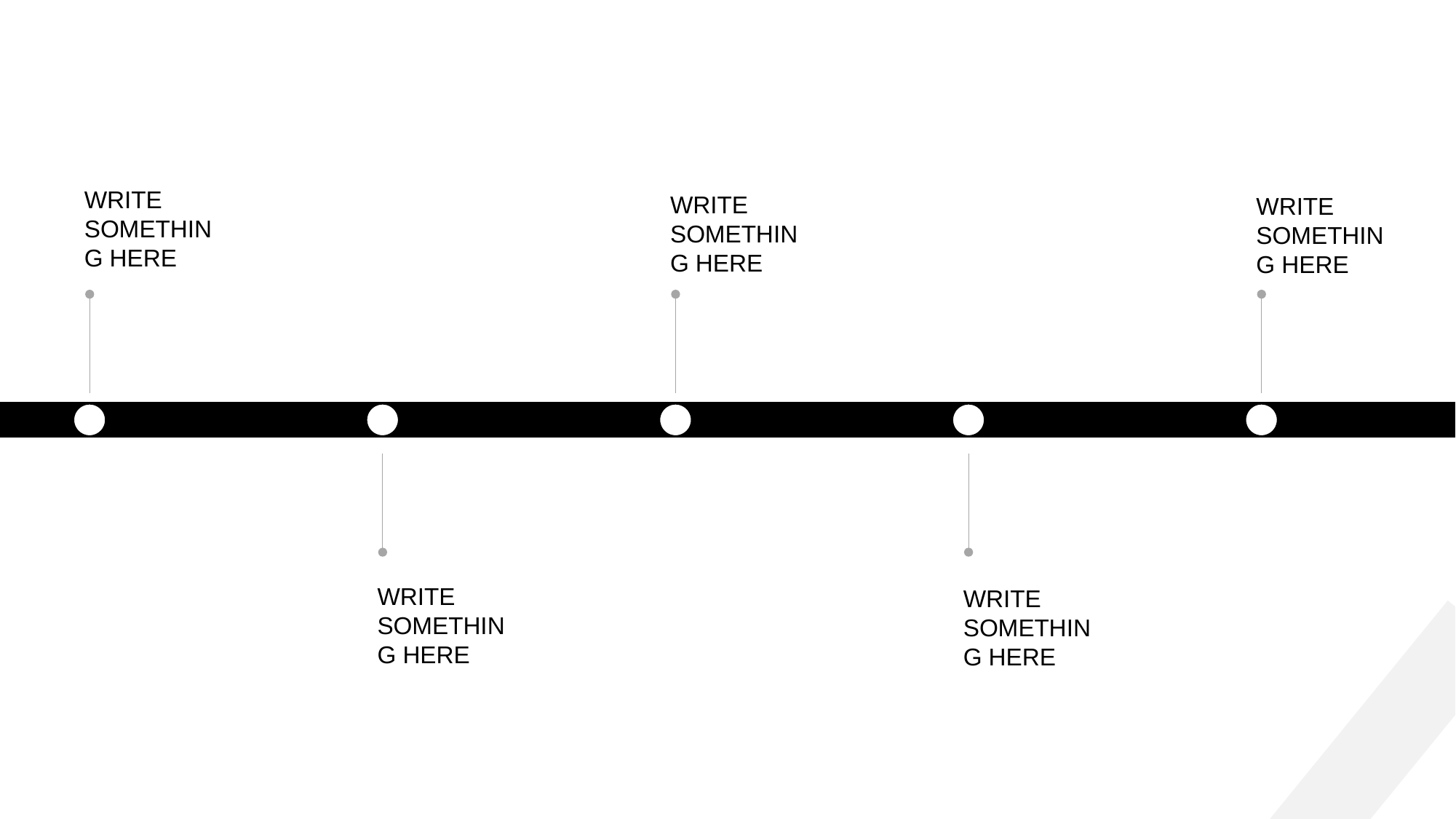

WRITE SOMETHING HERE
WRITE SOMETHING HERE
WRITE SOMETHING HERE

WRITE SOMETHING HERE
WRITE SOMETHING HERE